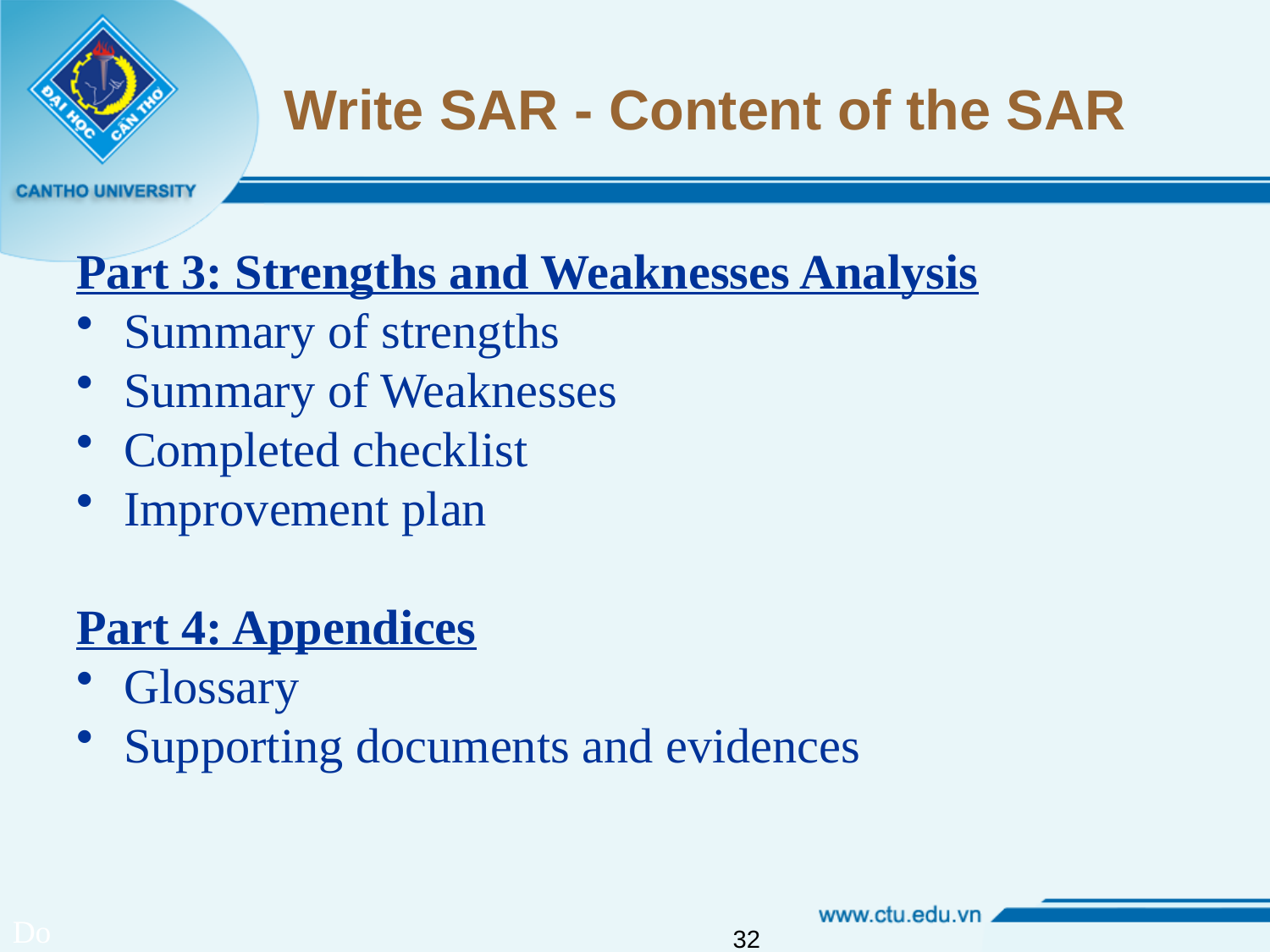

# Write SAR - Content of the SAR
Part 3: Strengths and Weaknesses Analysis
Summary of strengths
Summary of Weaknesses
Completed checklist
Improvement plan

Part 4: Appendices
Glossary
Supporting documents and evidences
Do
32